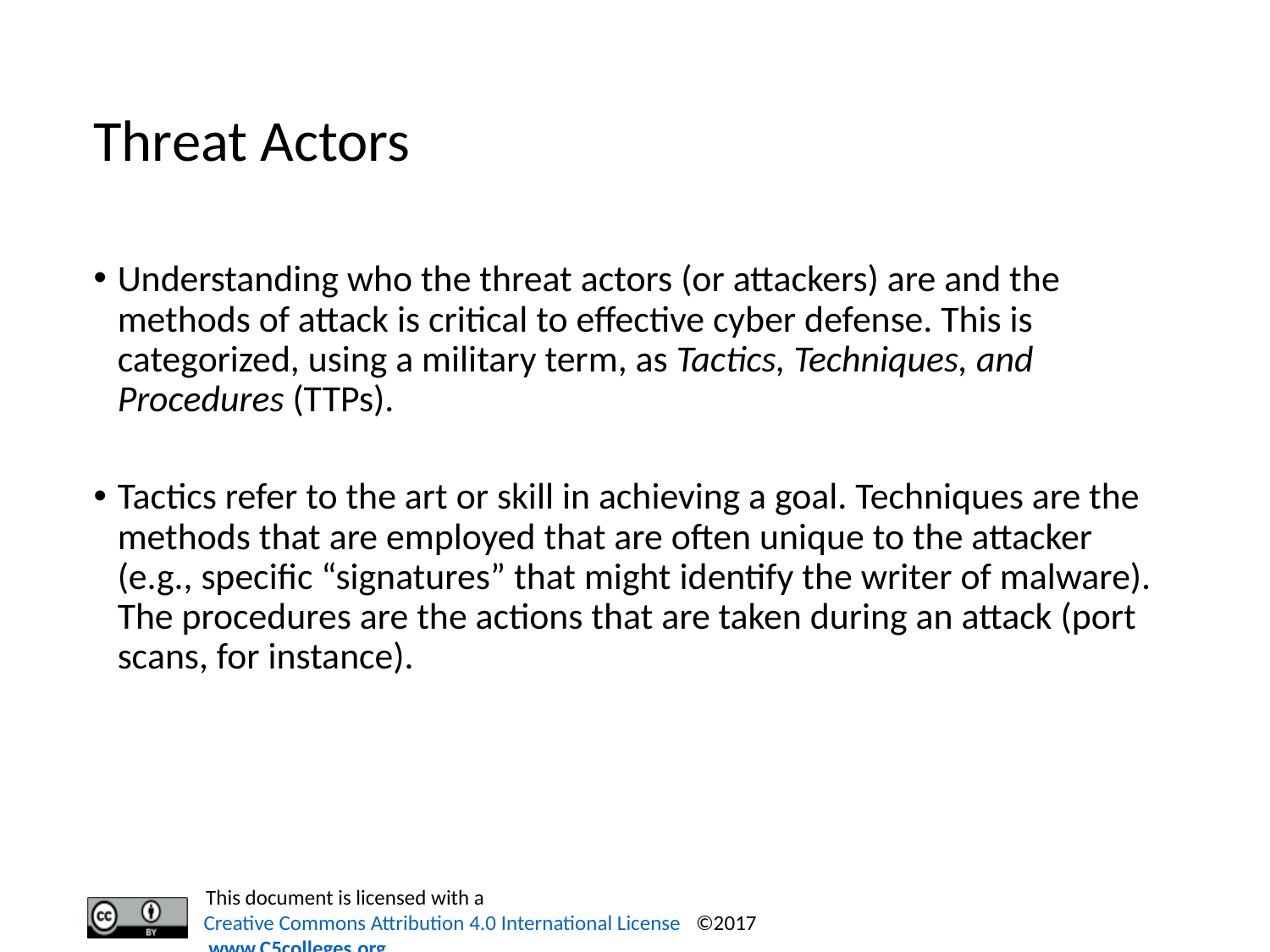

# Threat Actors
Understanding who the threat actors (or attackers) are and the methods of attack is critical to effective cyber defense. This is categorized, using a military term, as Tactics, Techniques, and Procedures (TTPs).
Tactics refer to the art or skill in achieving a goal. Techniques are the methods that are employed that are often unique to the attacker (e.g., specific “signatures” that might identify the writer of malware). The procedures are the actions that are taken during an attack (port scans, for instance).